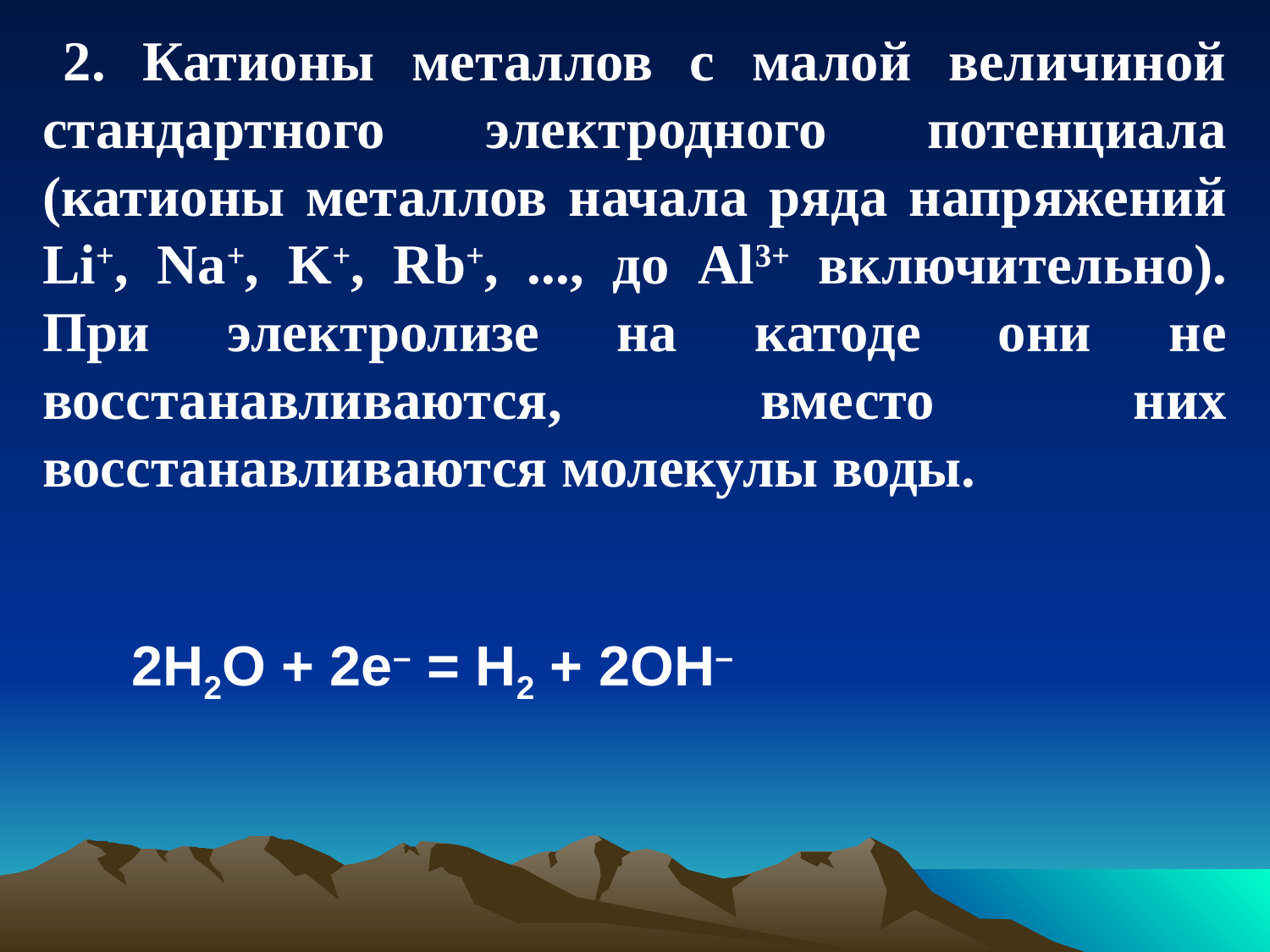

2. Катионы металлов с малой величиной стандартного электродного потенциала (катионы металлов начала ряда напряжений Li+, Na+, K+, Rb+, ..., до Al3+ включительно). При электролизе на катоде они не восстанавливаются, вместо них восстанавливаются молекулы воды.

2H2O + 2e– = H2 + 2OH–